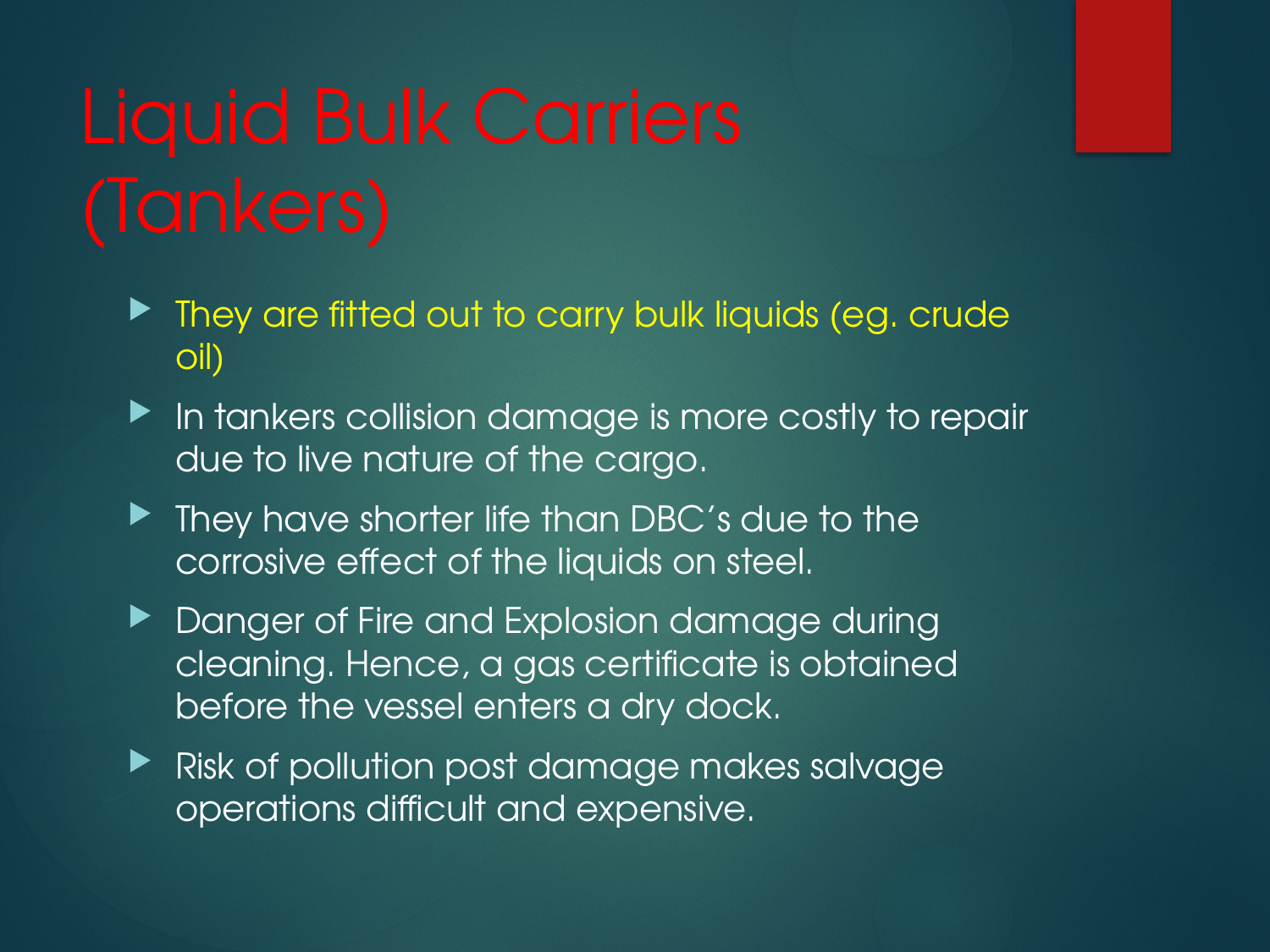

# Liquid Bulk Carriers (Tankers)
They are fitted out to carry bulk liquids (eg. crude oil)
In tankers collision damage is more costly to repair due to live nature of the cargo.
They have shorter life than DBC’s due to the corrosive effect of the liquids on steel.
Danger of Fire and Explosion damage during cleaning. Hence, a gas certificate is obtained before the vessel enters a dry dock.
Risk of pollution post damage makes salvage operations difficult and expensive.